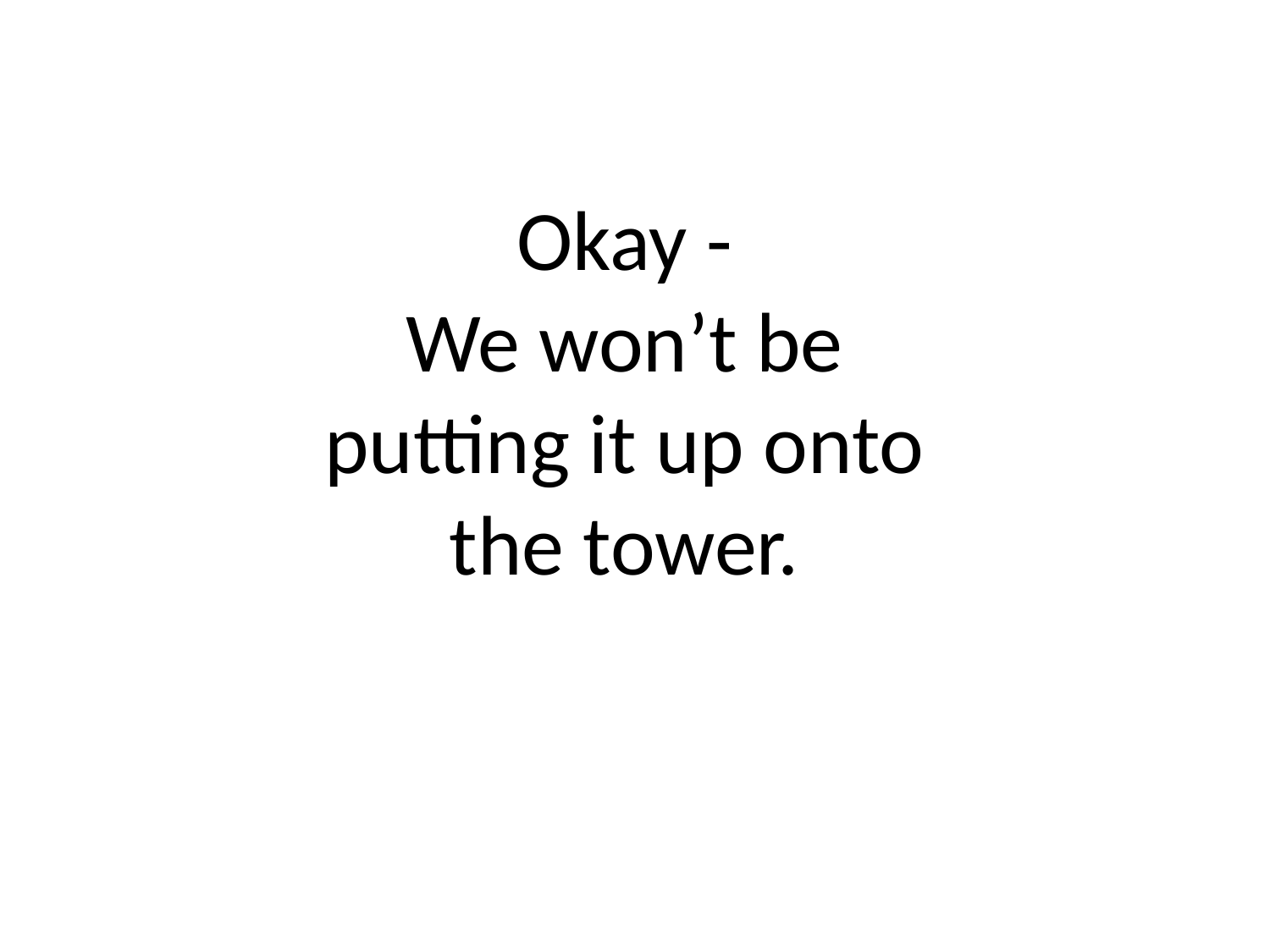

Okay -
We won’t be putting it up onto the tower.